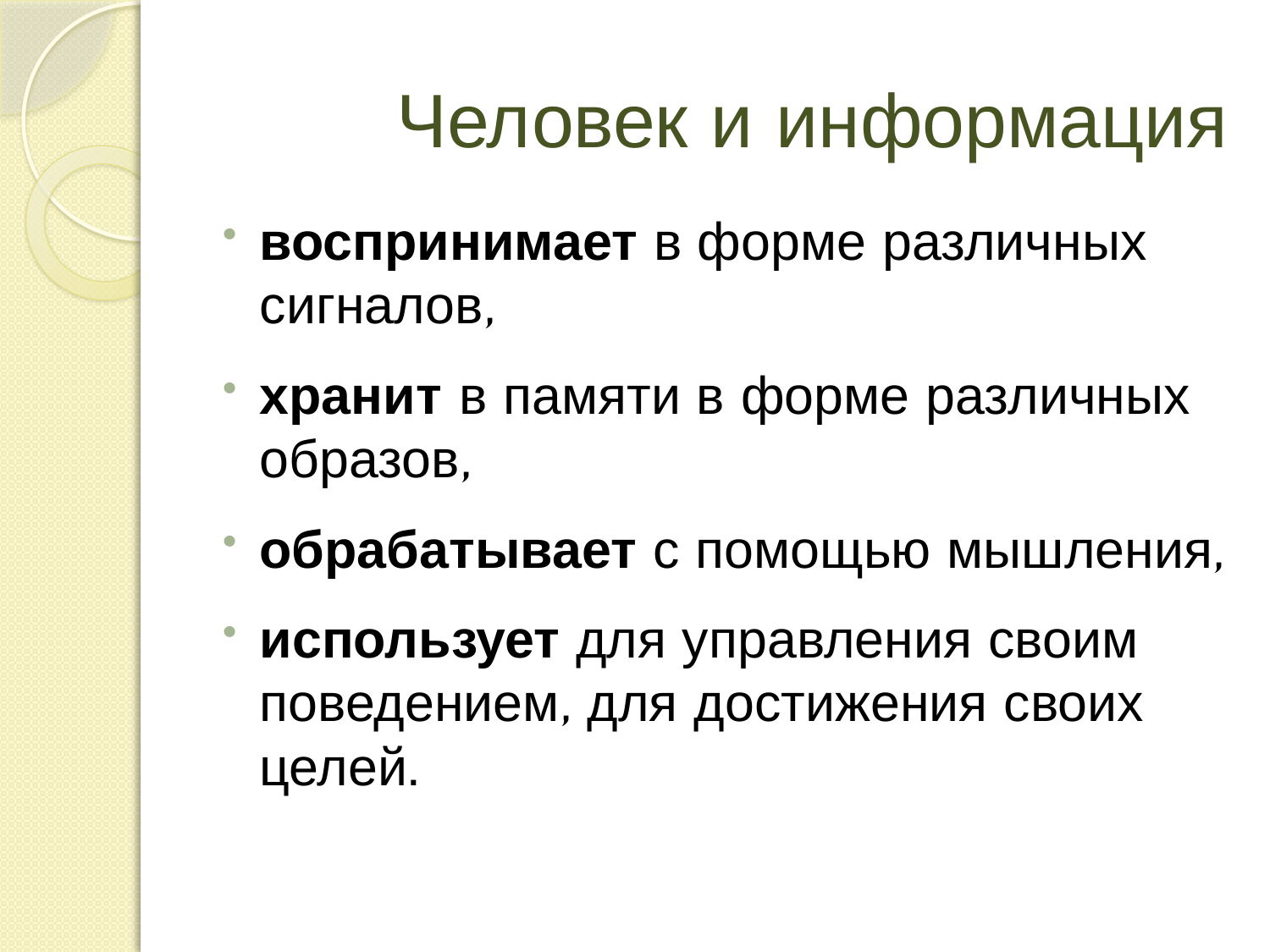

# Человек и информация
воспринимает в форме различных сигналов,
хранит в памяти в форме различных образов,
обрабатывает с помощью мышления,
использует для управления своим поведением, для достижения своих целей.